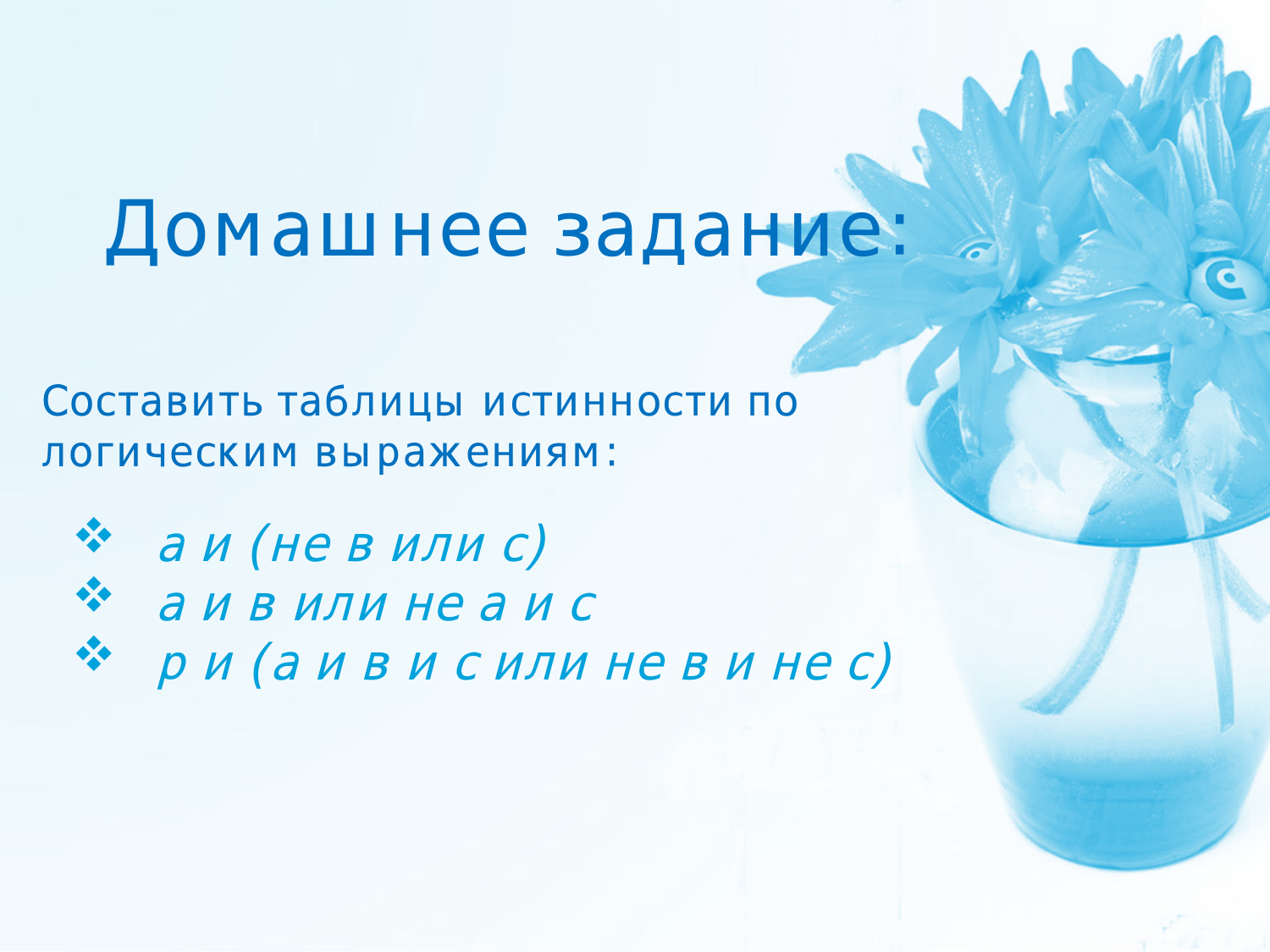

Домашнее задание:

Составить таблицы истинности по логическим выражениям:
а и (не в или с)
а и в или не а и с
р и (а и в и с или не в и не с)